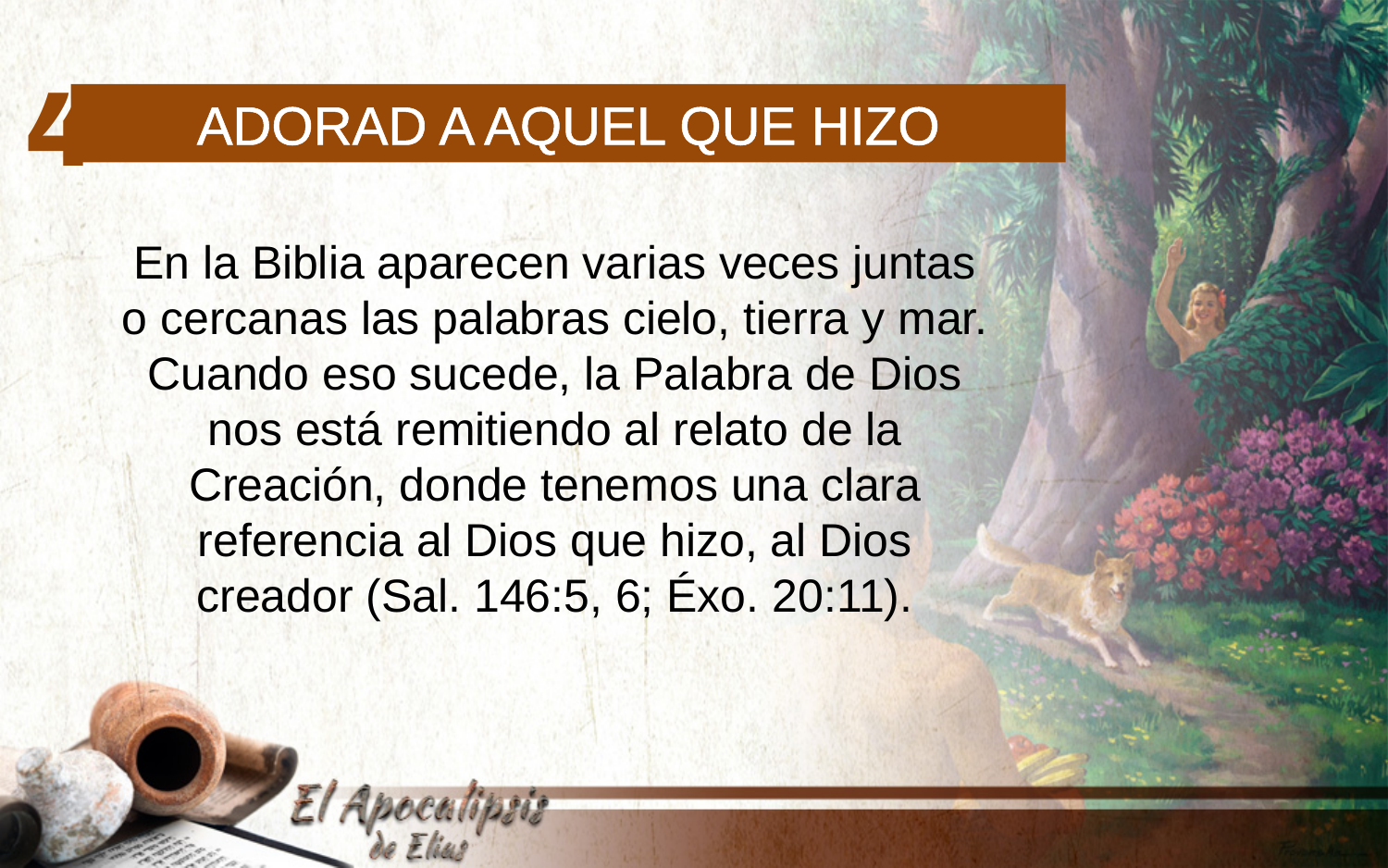

4
Adorad a aquel que hizo
En la Biblia aparecen varias veces juntas o cercanas las palabras cielo, tierra y mar. Cuando eso sucede, la Palabra de Dios nos está remitiendo al relato de la Creación, donde tenemos una clara referencia al Dios que hizo, al Dios creador (Sal. 146:5, 6; Éxo. 20:11).